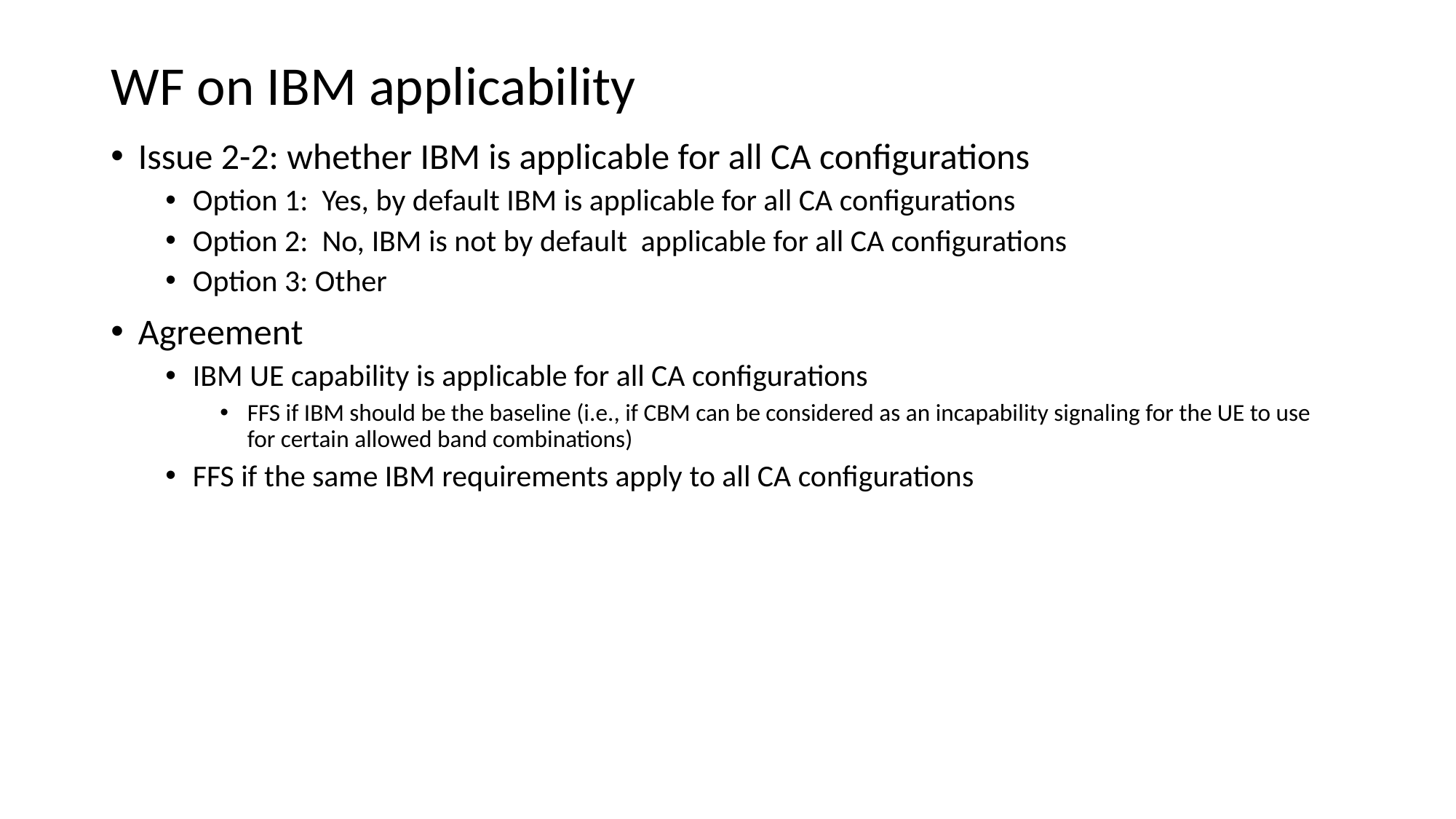

# WF on IBM applicability
Issue 2-2: whether IBM is applicable for all CA configurations
Option 1:  Yes, by default IBM is applicable for all CA configurations
Option 2:  No, IBM is not by default  applicable for all CA configurations
Option 3: Other
Agreement
IBM UE capability is applicable for all CA configurations
FFS if IBM should be the baseline (i.e., if CBM can be considered as an incapability signaling for the UE to use for certain allowed band combinations)
FFS if the same IBM requirements apply to all CA configurations